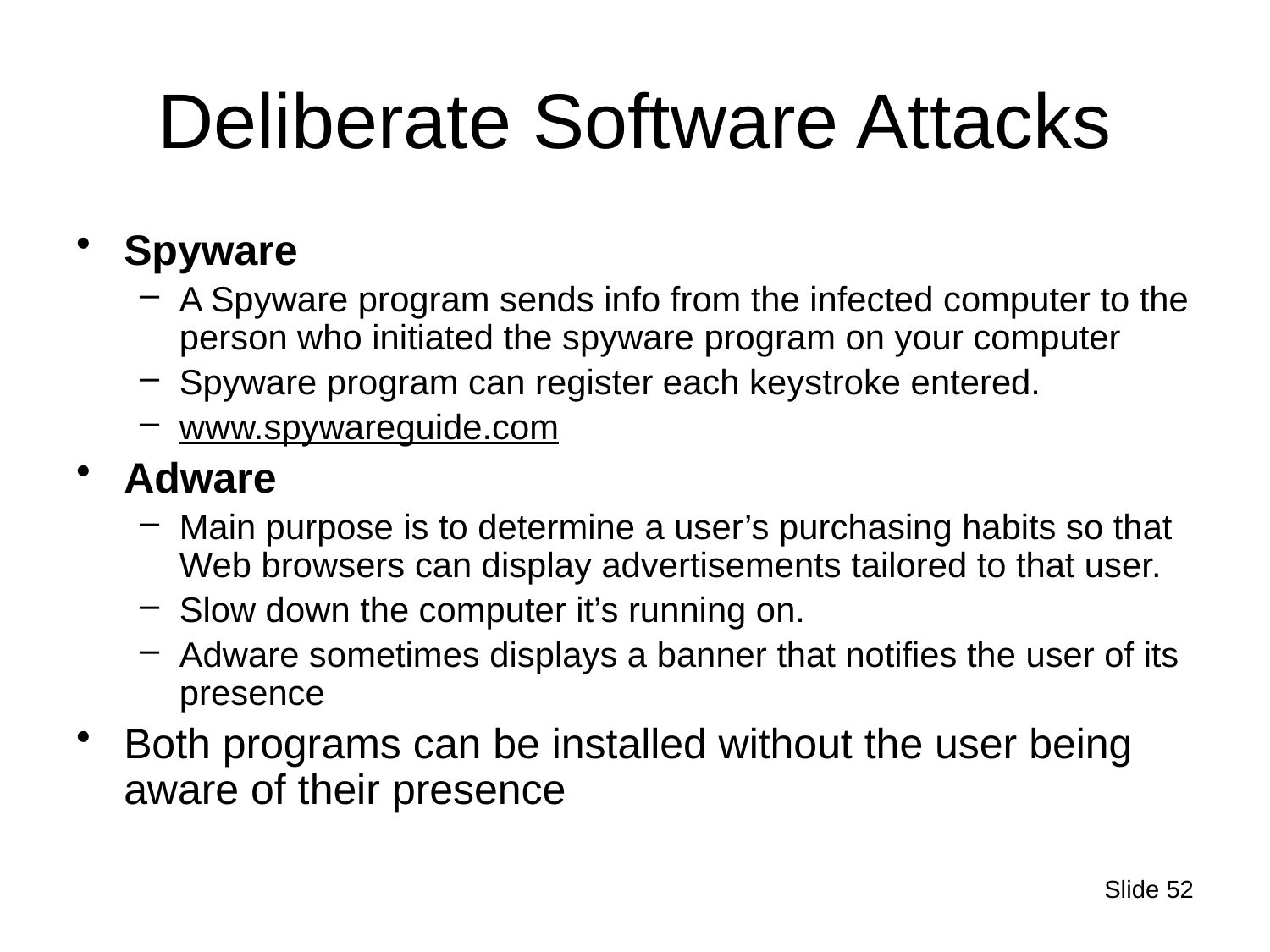

# Deliberate Software Attacks
Spyware
A Spyware program sends info from the infected computer to the person who initiated the spyware program on your computer
Spyware program can register each keystroke entered.
www.spywareguide.com
Adware
Main purpose is to determine a user’s purchasing habits so that Web browsers can display advertisements tailored to that user.
Slow down the computer it’s running on.
Adware sometimes displays a banner that notifies the user of its presence
Both programs can be installed without the user being aware of their presence

 Slide 52